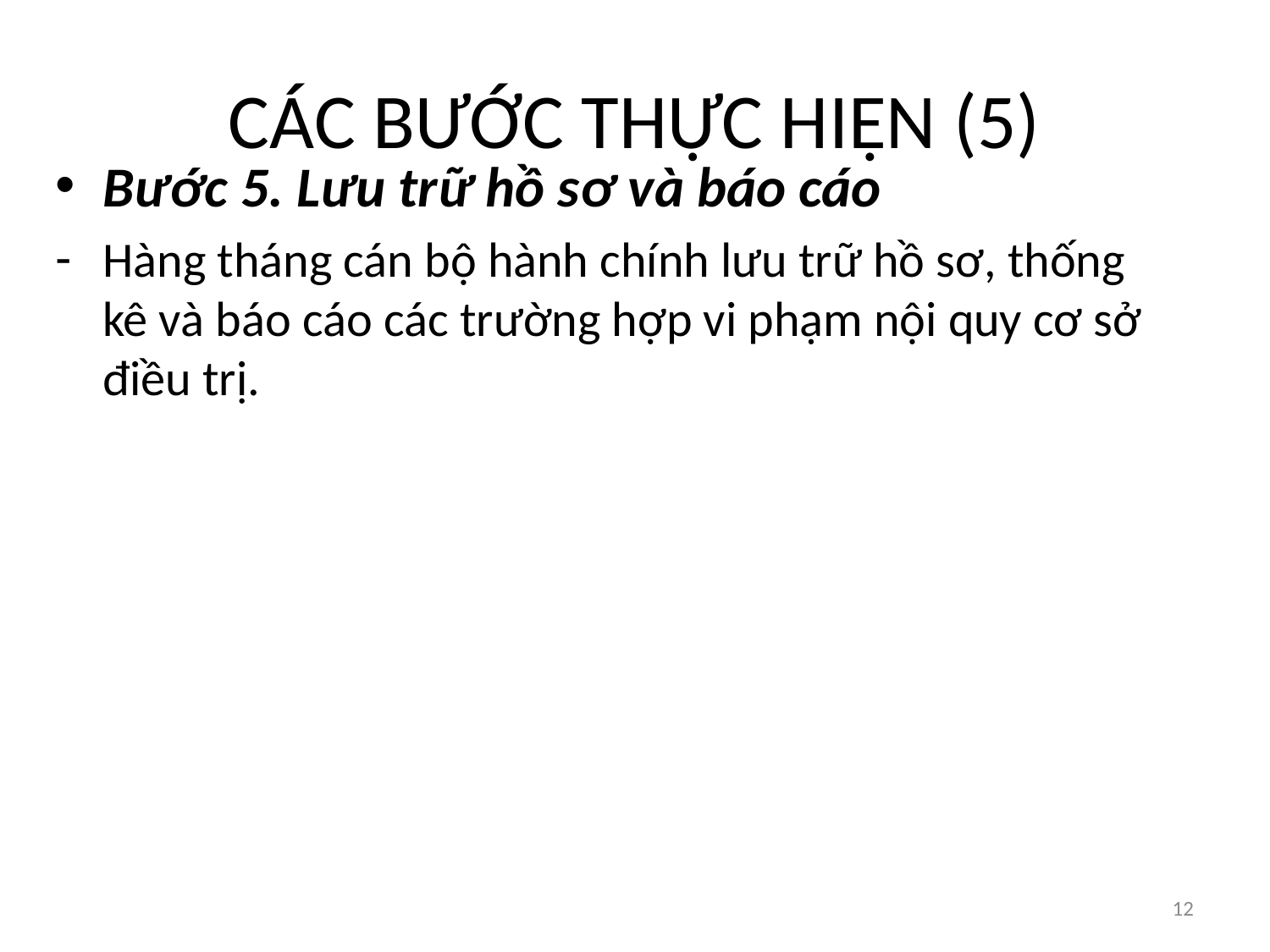

# CÁC BƯỚC THỰC HIỆN (5)
Bước 5. Lưu trữ hồ sơ và báo cáo
Hàng tháng cán bộ hành chính lưu trữ hồ sơ, thống kê và báo cáo các trường hợp vi phạm nội quy cơ sở điều trị.

12